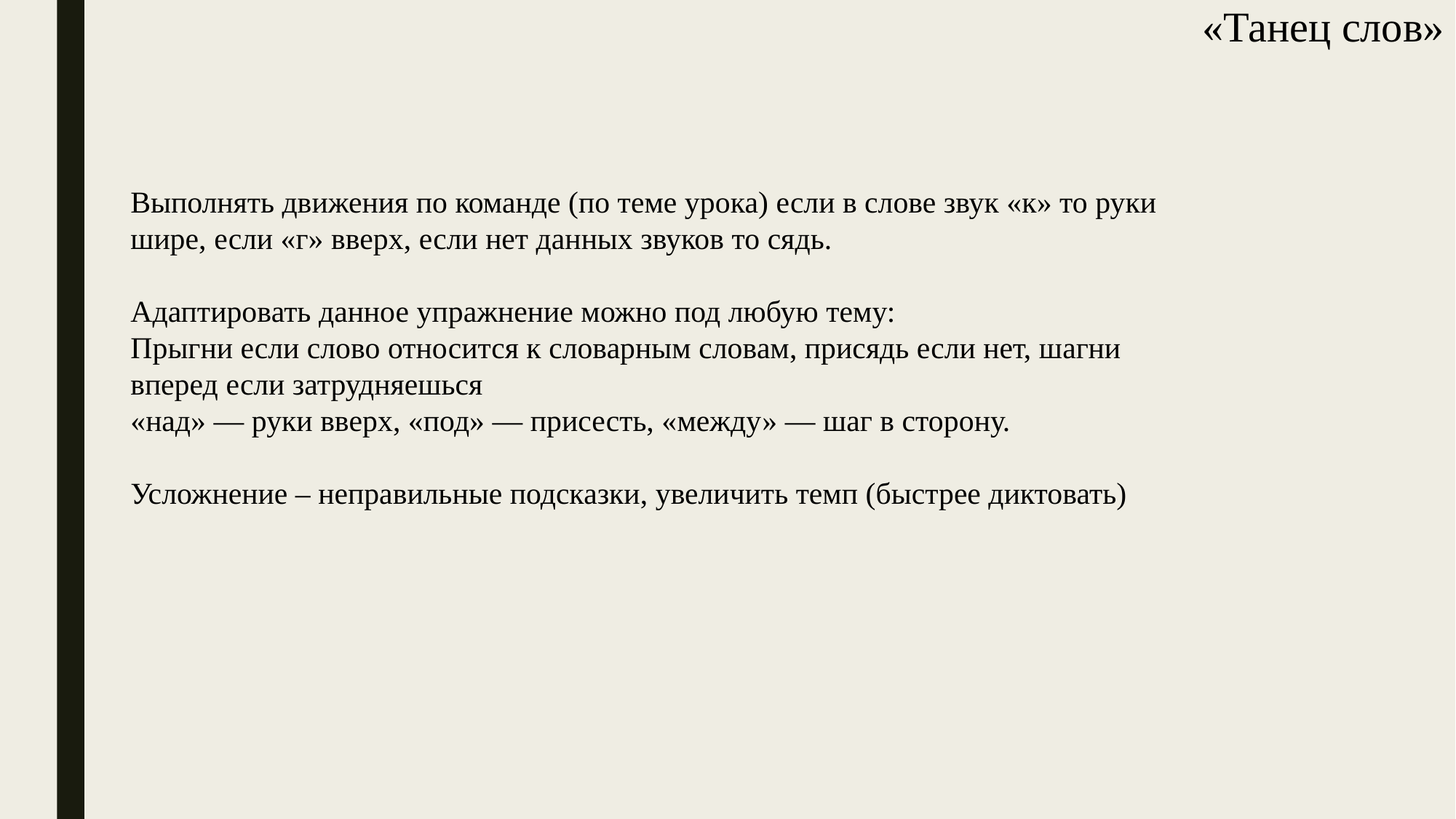

# «Танец слов»
Выполнять движения по команде (по теме урока) если в слове звук «к» то руки
шире, если «г» вверх, если нет данных звуков то сядь.

Адаптировать данное упражнение можно под любую тему:
Прыгни если слово относится к словарным словам, присядь если нет, шагни
вперед если затрудняешься
«над» — руки вверх, «под» — присесть, «между» — шаг в сторону.

Усложнение – неправильные подсказки, увеличить темп (быстрее диктовать)